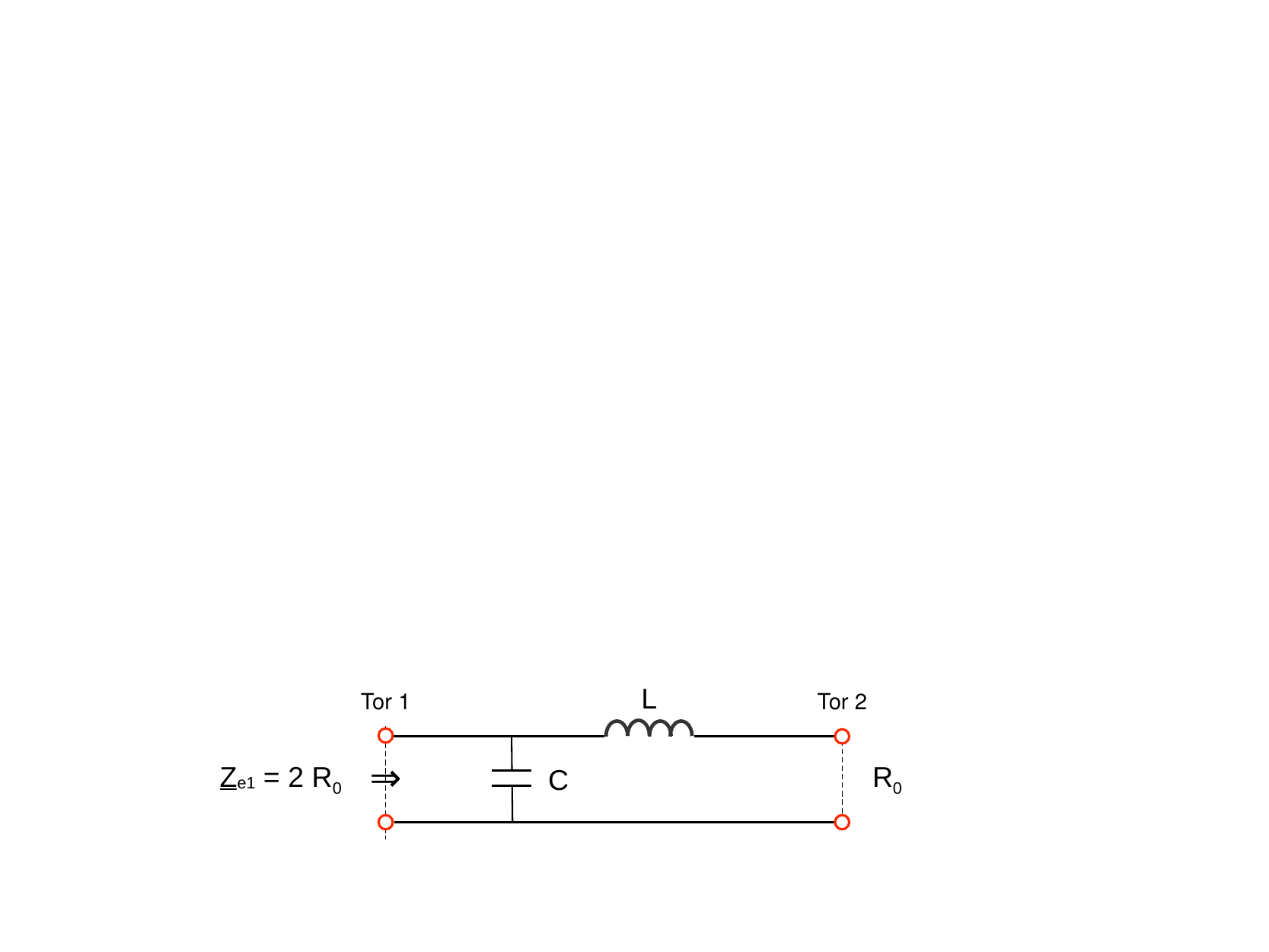

L
Tor 1
Tor 2

⇒
Ze1 = 2 R0
R0
C